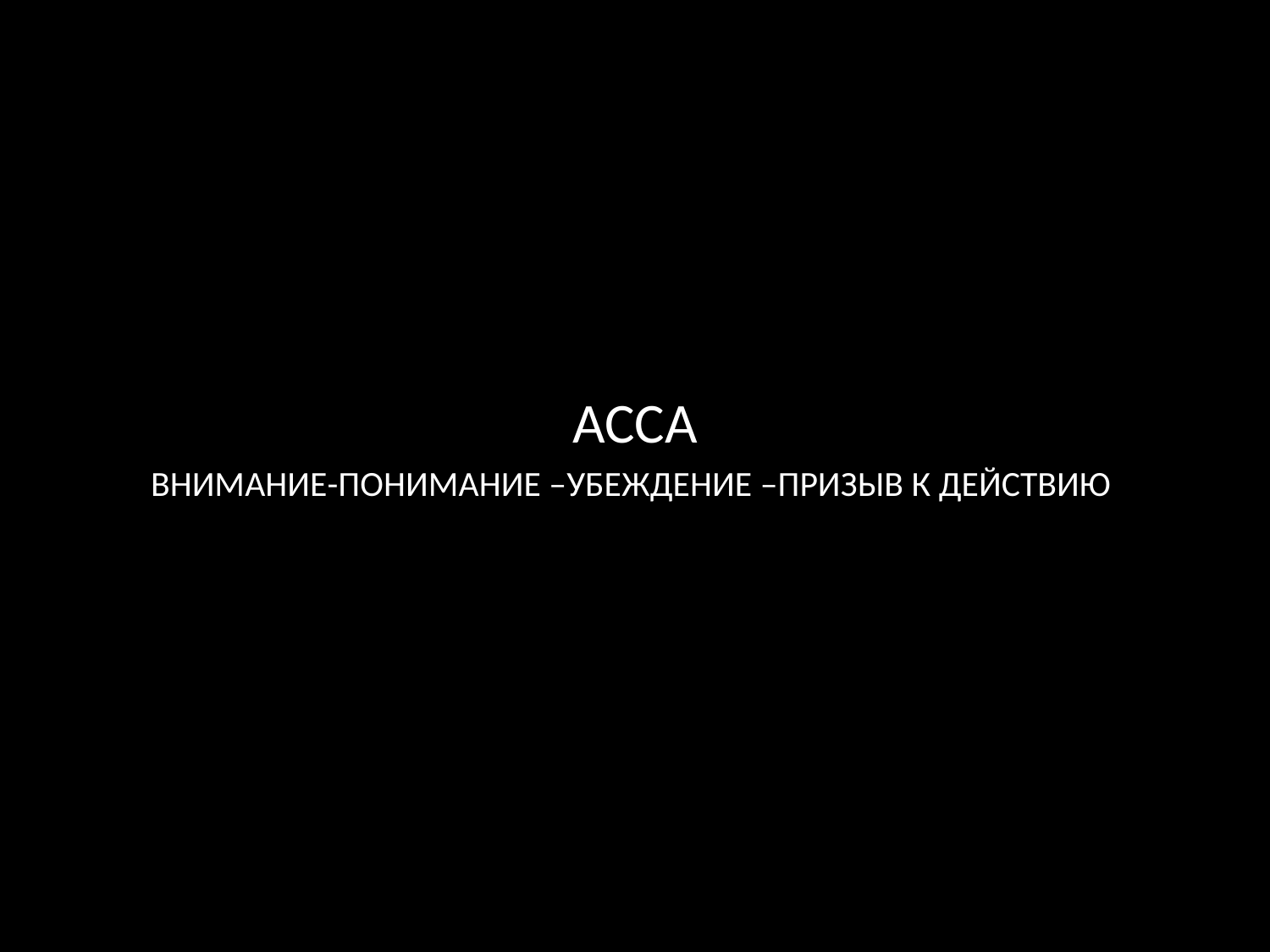

#

ACCA
ВНИМАНИЕ-ПОНИМАНИЕ –УБЕЖДЕНИЕ –ПРИЗЫВ К ДЕЙСТВИЮ